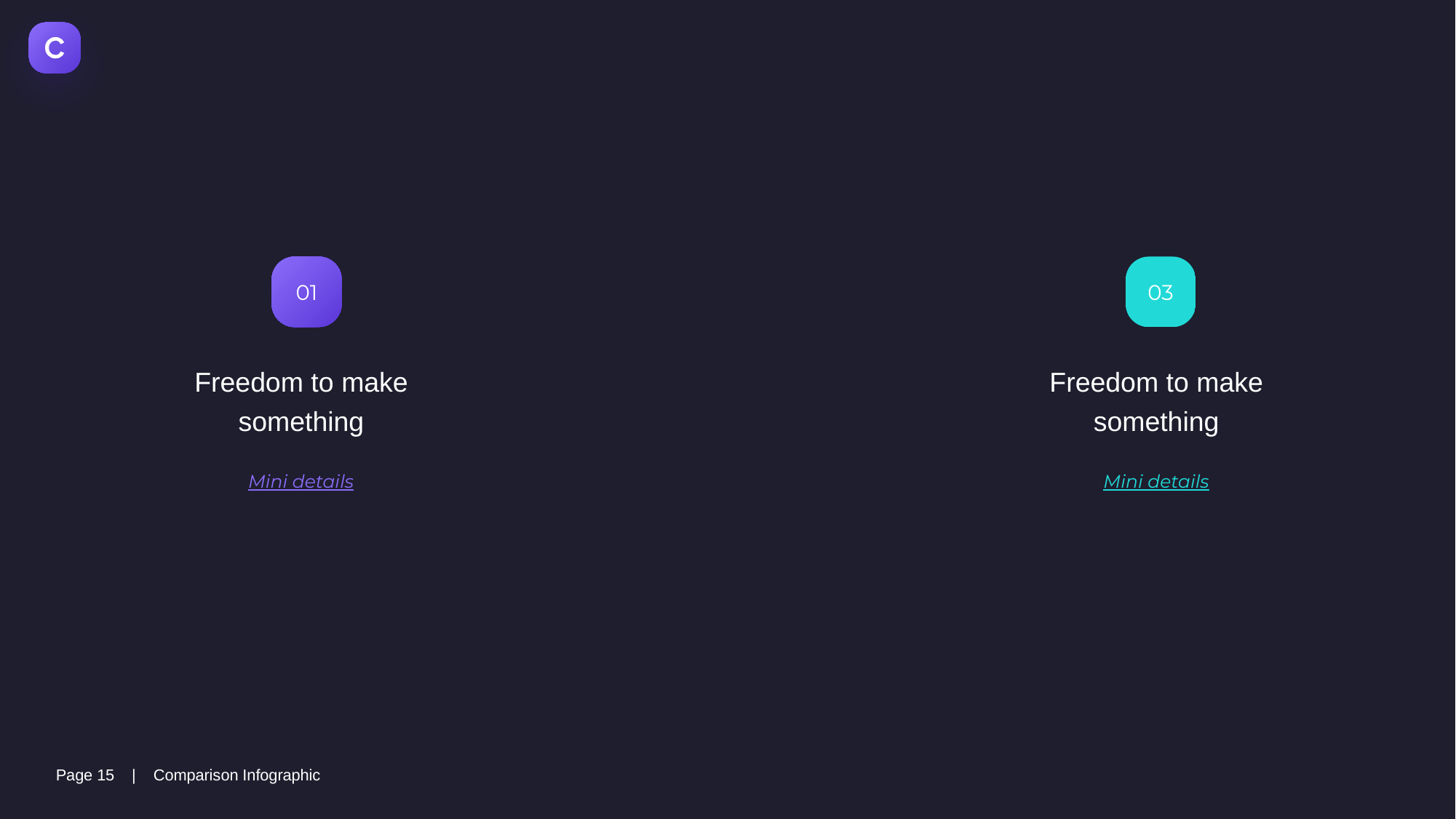

01
03
Freedom to make something
Freedom to make something
Mini details
Mini details